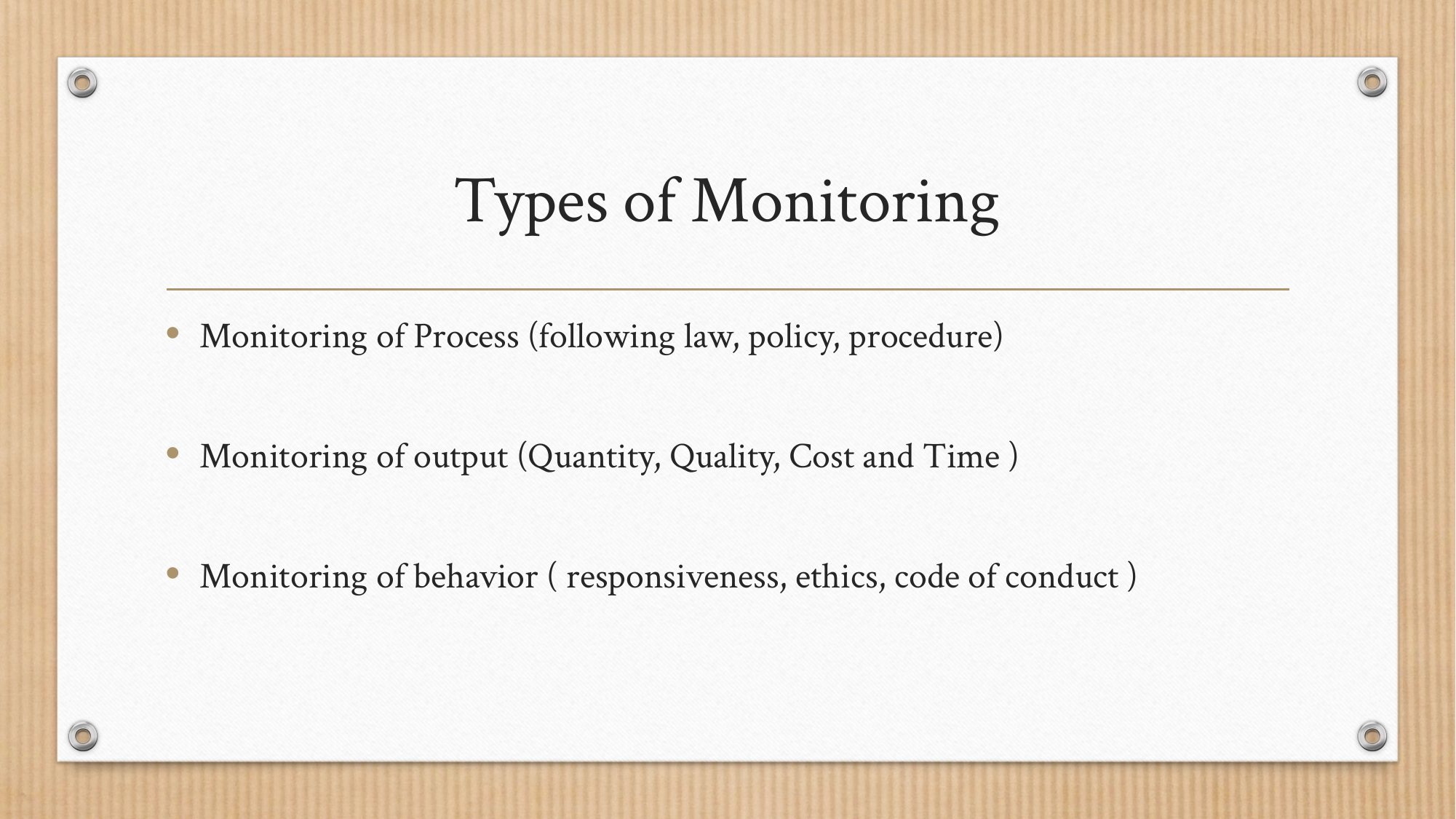

# Types of Monitoring
Monitoring of Process (following law, policy, procedure)

Monitoring of output (Quantity, Quality, Cost and Time )

Monitoring of behavior ( responsiveness, ethics, code of conduct )